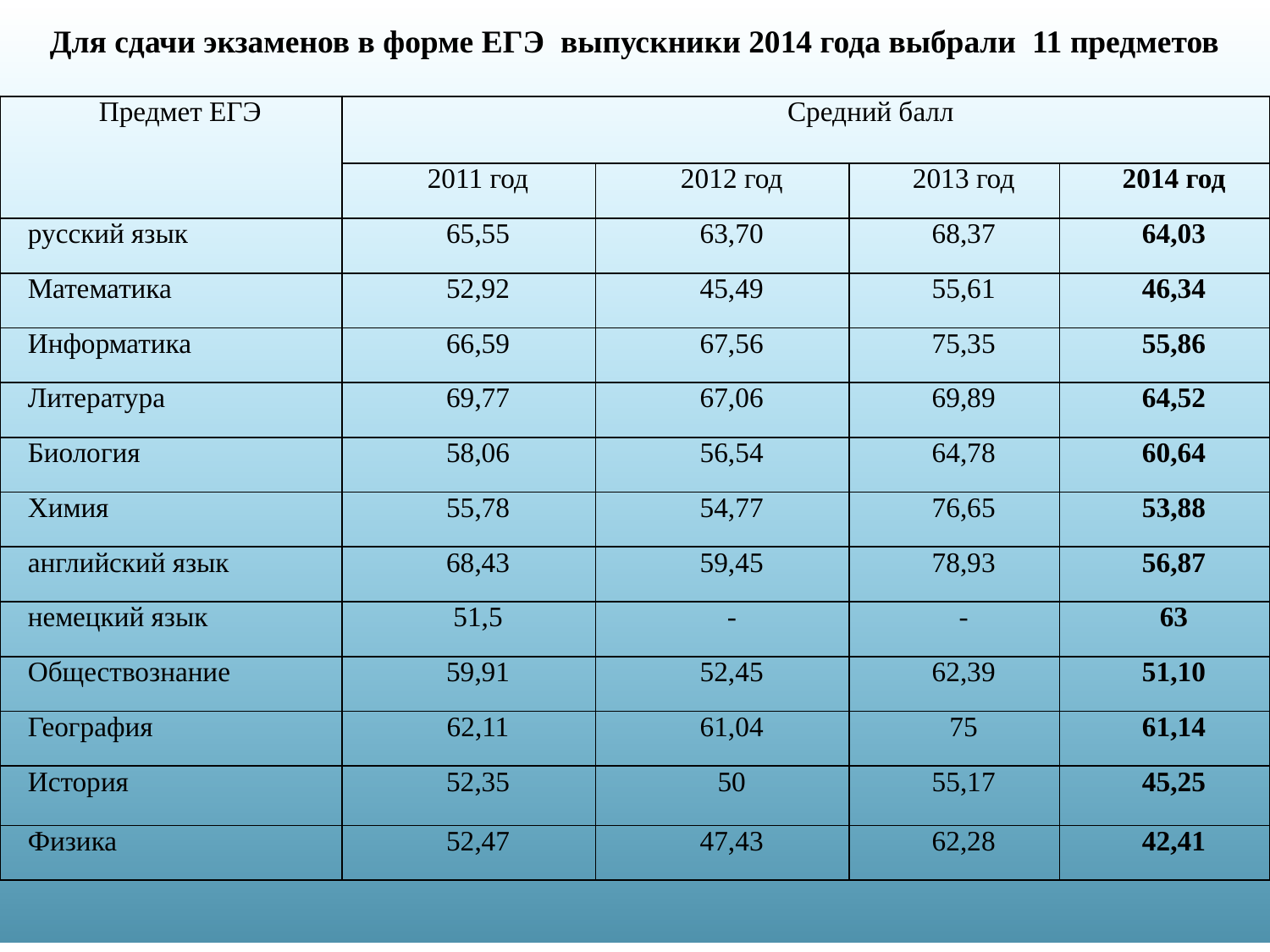

Для сдачи экзаменов в форме ЕГЭ  выпускники 2014 года выбрали  11 предметов
| Предмет ЕГЭ | Средний балл |  |  |  |
| --- | --- | --- | --- | --- |
|  | 2011 год | 2012 год | 2013 год | 2014 год |
| русский язык | 65,55 | 63,70 | 68,37 | 64,03 |
| Математика | 52,92 | 45,49 | 55,61 | 46,34 |
| Информатика | 66,59 | 67,56 | 75,35 | 55,86 |
| Литература | 69,77 | 67,06 | 69,89 | 64,52 |
| Биология | 58,06 | 56,54 | 64,78 | 60,64 |
| Химия | 55,78 | 54,77 | 76,65 | 53,88 |
| английский язык | 68,43 | 59,45 | 78,93 | 56,87 |
| немецкий язык | 51,5 | - | - | 63 |
| Обществознание | 59,91 | 52,45 | 62,39 | 51,10 |
| География | 62,11 | 61,04 | 75 | 61,14 |
| История | 52,35 | 50 | 55,17 | 45,25 |
| Физика | 52,47 | 47,43 | 62,28 | 42,41 |